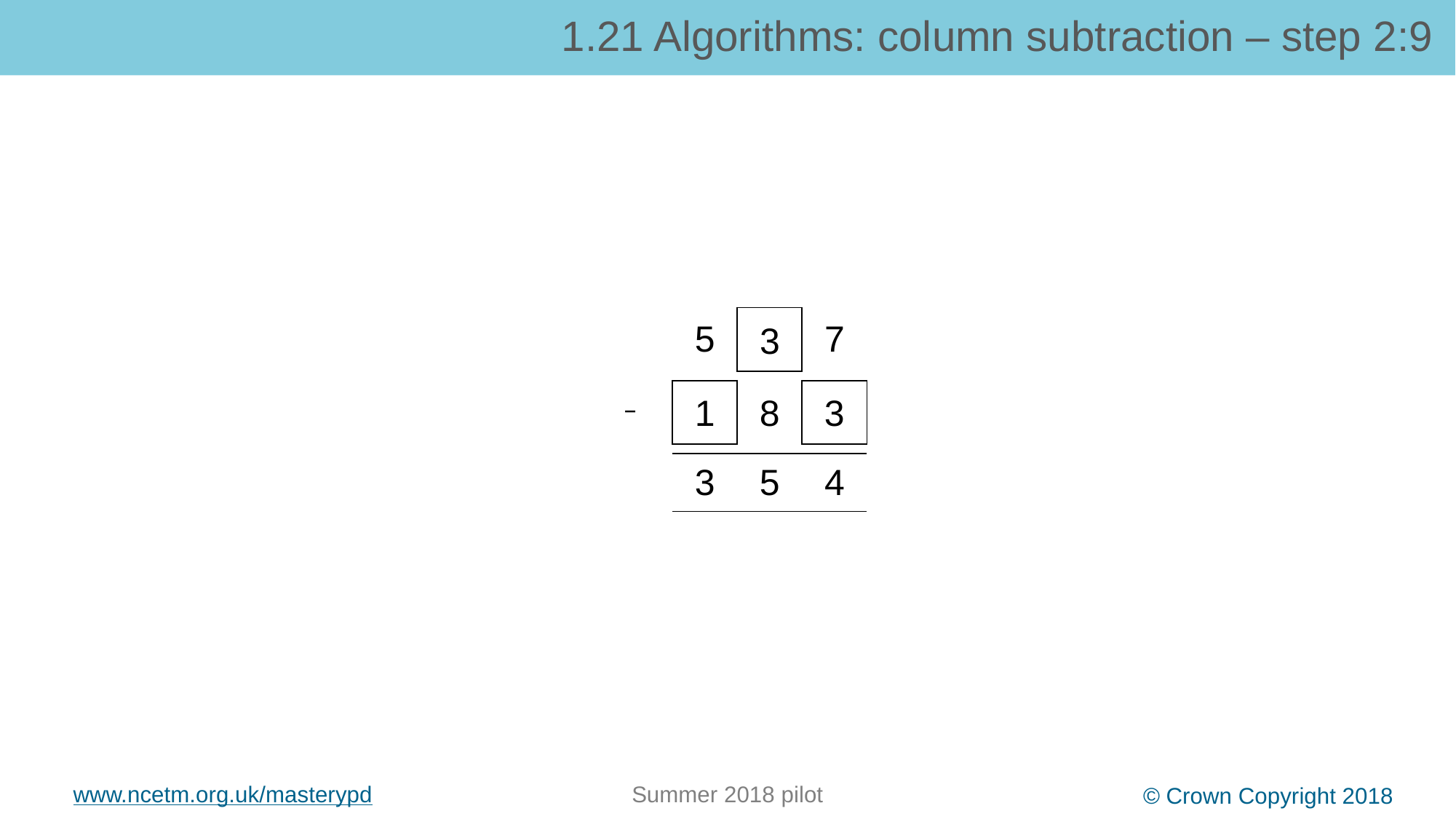

1.21 Algorithms: column subtraction – step 2:9
|  | 5 |  | 7 |
| --- | --- | --- | --- |
|  |  |  |  |
| − |  | 8 |  |
|  |  |  |  |
|  | 3 | 5 | 4 |
3
1
3